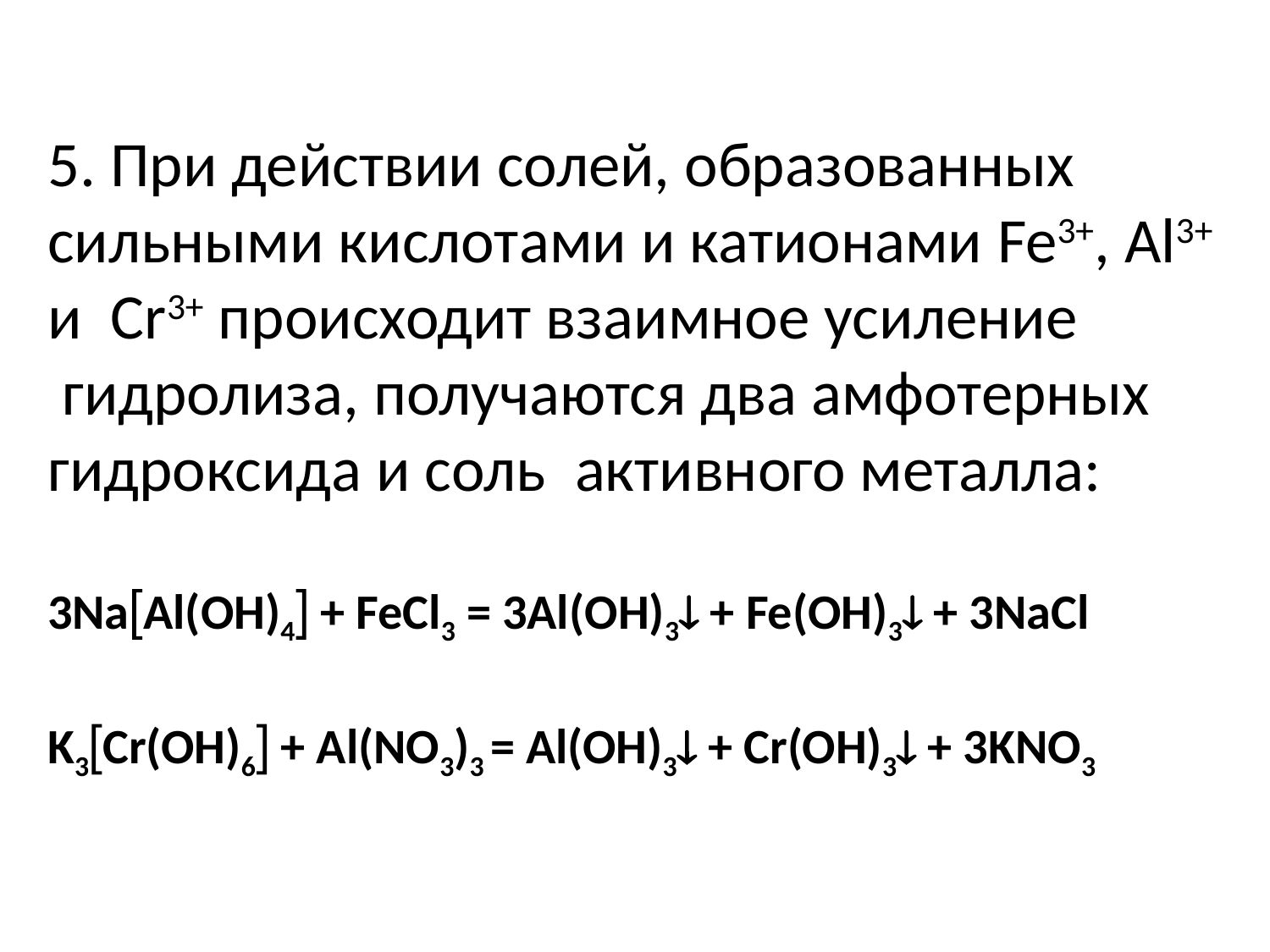

# 5. При действии солей, образованных сильными кислотами и катионами Fe3+, Al3+ и  Cr3+ происходит взаимное усиление гидролиза, получаются два амфотерных гидроксида и соль  активного металла: 3Na[Al(OH)4] + FeCl3 = 3Al(OH)3↓ + Fe(OH)3↓ + 3NaCl K3[Cr(OH)6] + Al(NO3)3 = Al(OH)3↓ + Cr(OH)3↓ + 3KNO3